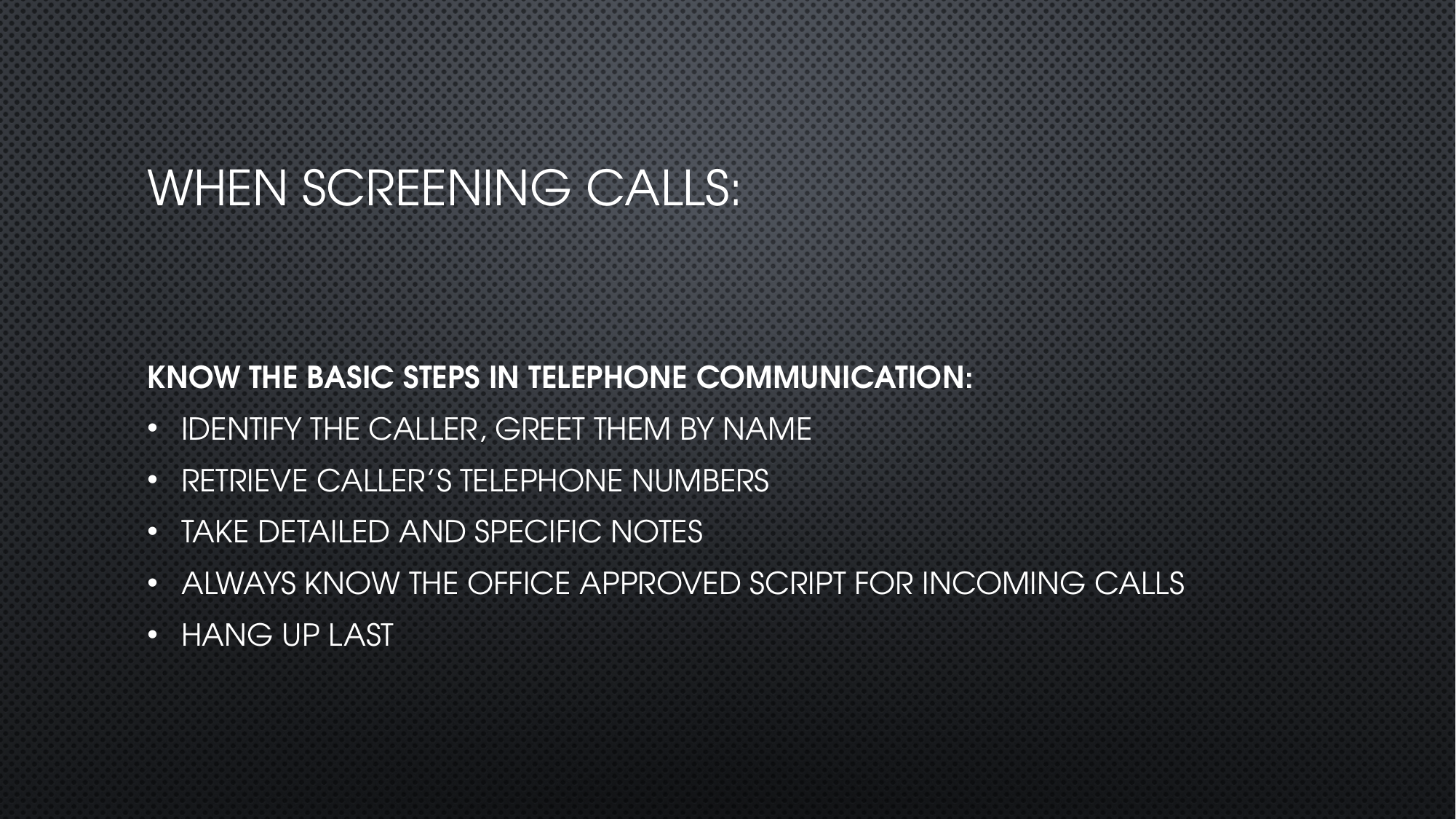

# When Screening calls:
Know the basic steps in telephone communication:
Identify the caller, greet them by name
Retrieve caller’s telephone numbers
Take detailed and specific notes
Always know the office approved script for incoming calls
Hang up LAST